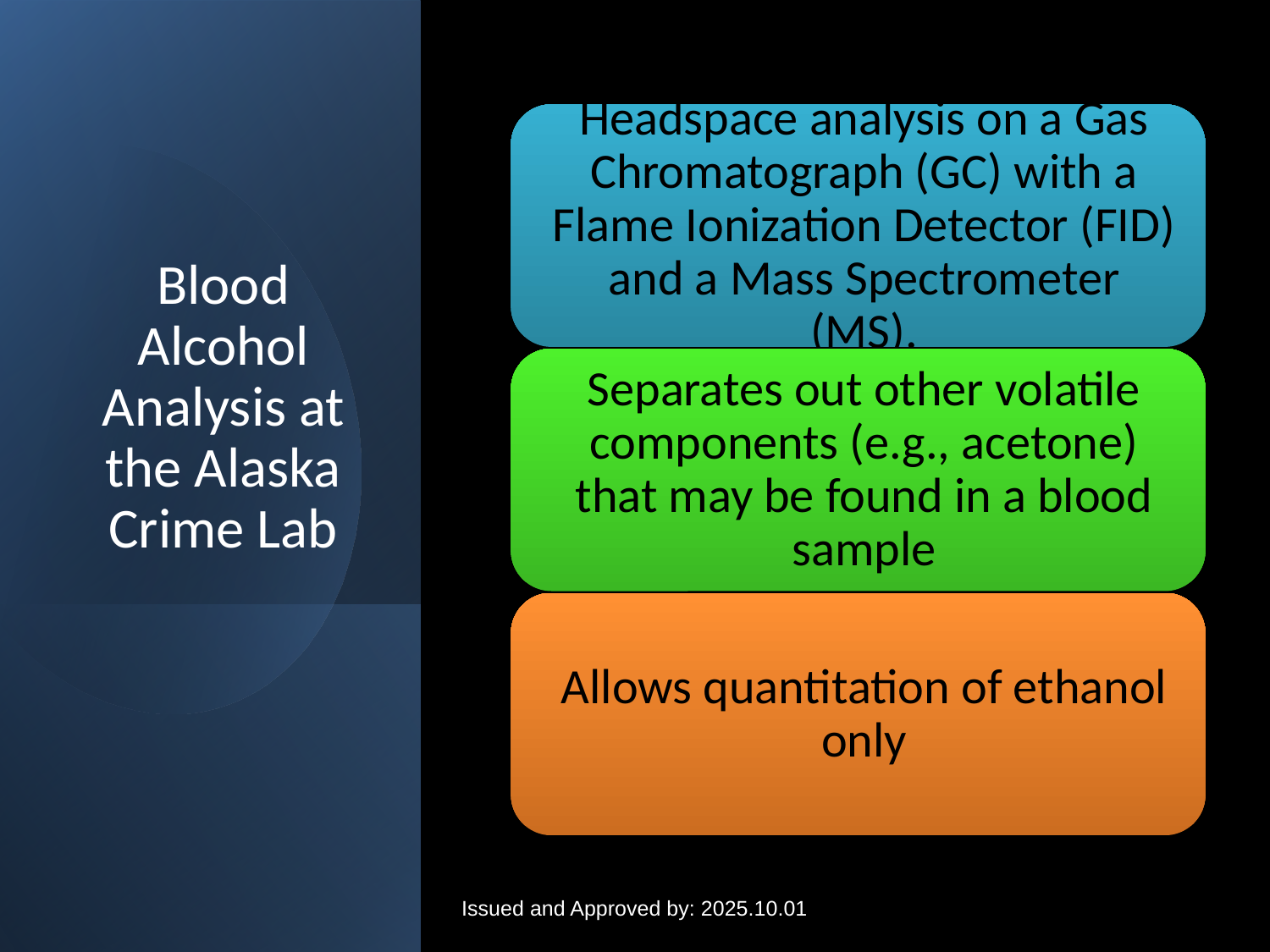

Headspace analysis on a Gas Chromatograph (GC) with a Flame Ionization Detector (FID) and a Mass Spectrometer (MS).
Separates out other volatile components (e.g., acetone) that may be found in a blood sample
Allows quantitation of ethanol only

# Blood Alcohol Analysis at the Alaska Crime Lab

Issued and Approved by: 2025.10.01